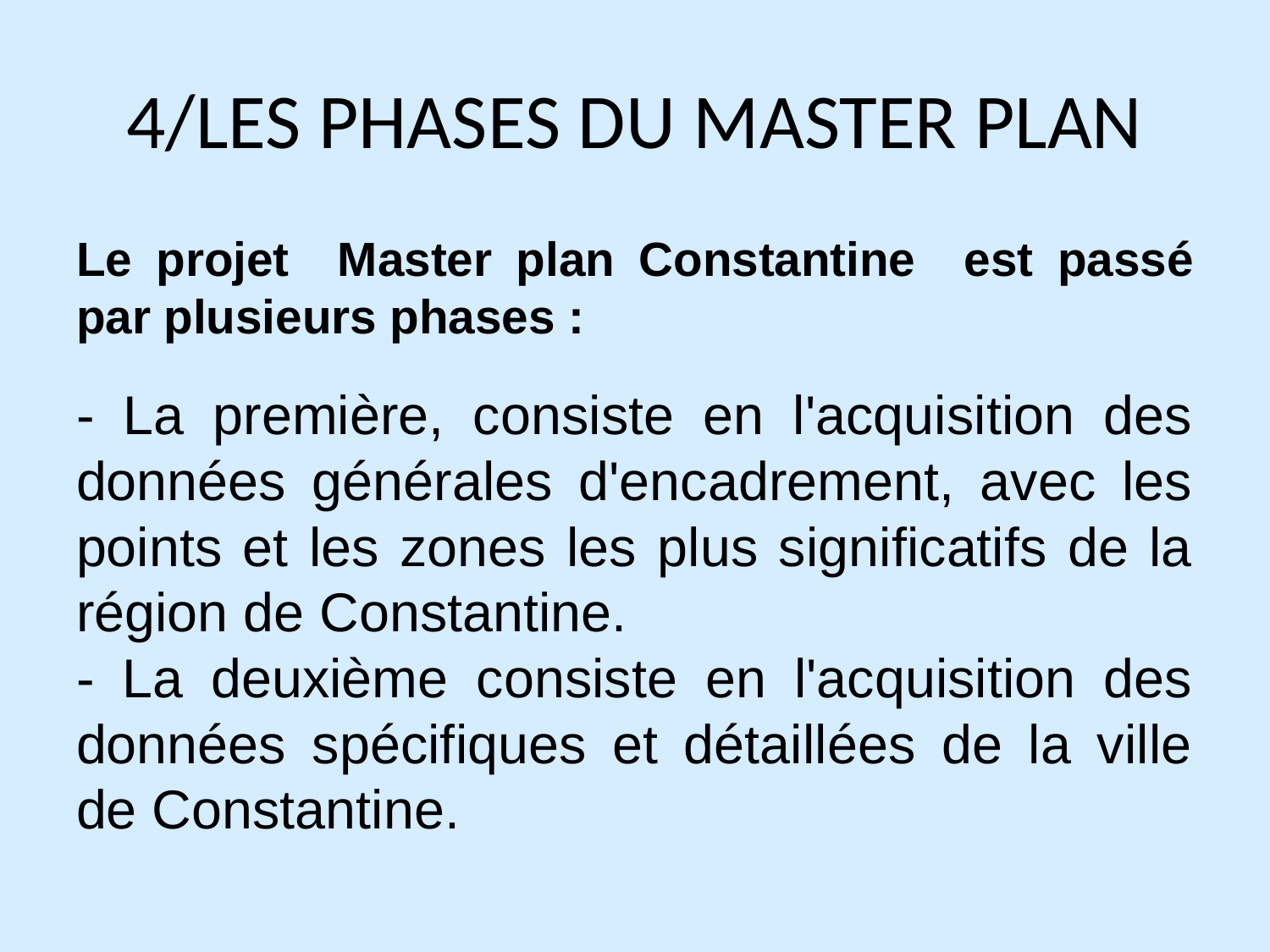

# 4/LES PHASES DU MASTER PLAN
Le projet  Master plan Constantine  est passé par plusieurs phases :

- La première, consiste en l'acquisition des données générales d'encadrement, avec les points et les zones les plus significatifs de la région de Constantine.
- La deuxième consiste en l'acquisition des données spécifiques et détaillées de la ville de Constantine.